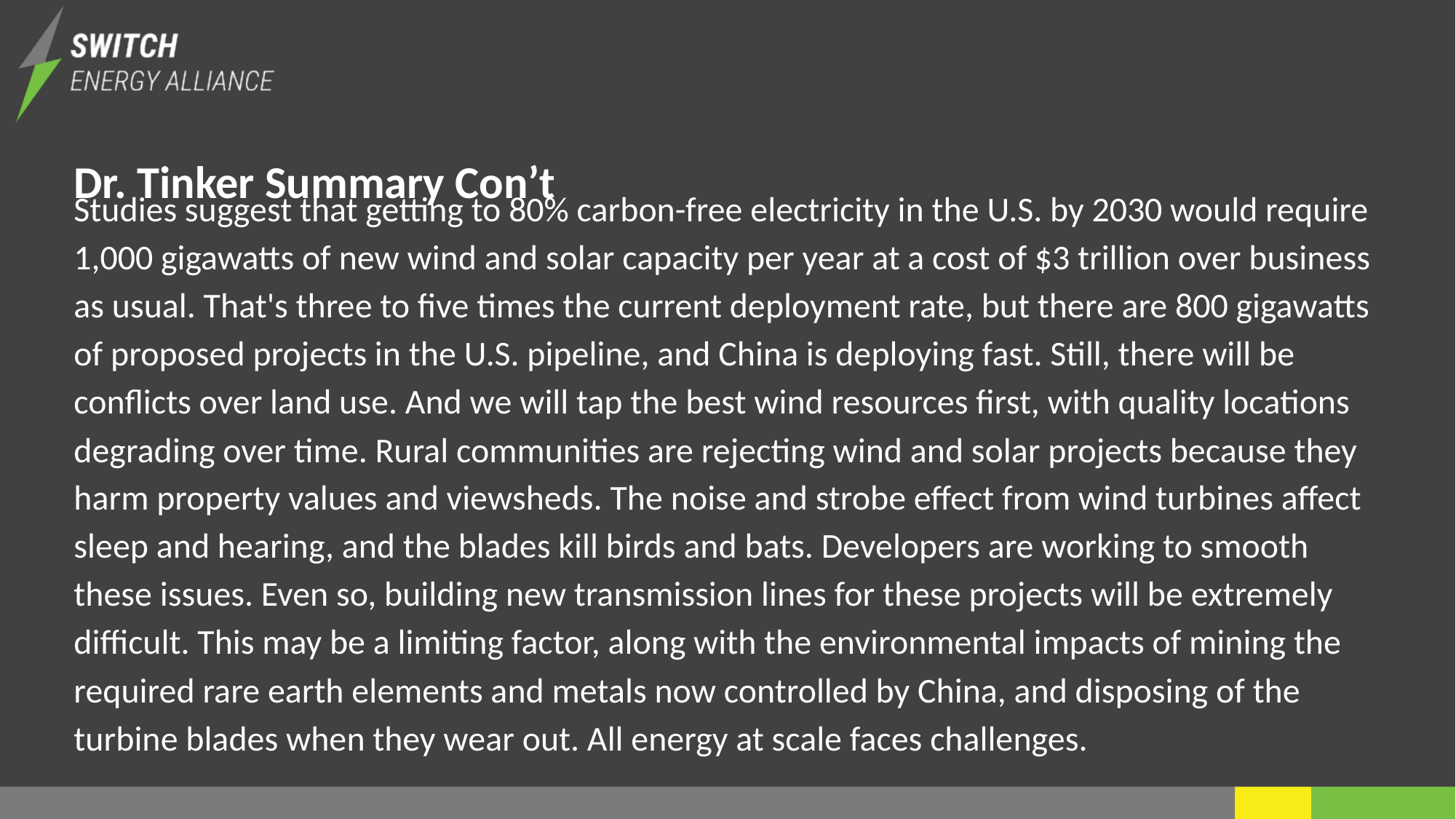

# Dr. Tinker Summary Con’t

Studies suggest that getting to 80% carbon-free electricity in the U.S. by 2030 would require 1,000 gigawatts of new wind and solar capacity per year at a cost of $3 trillion over business as usual. That's three to five times the current deployment rate, but there are 800 gigawatts of proposed projects in the U.S. pipeline, and China is deploying fast. Still, there will be conflicts over land use. And we will tap the best wind resources first, with quality locations degrading over time. Rural communities are rejecting wind and solar projects because they harm property values and viewsheds. The noise and strobe effect from wind turbines affect sleep and hearing, and the blades kill birds and bats. Developers are working to smooth these issues. Even so, building new transmission lines for these projects will be extremely difficult. This may be a limiting factor, along with the environmental impacts of mining the required rare earth elements and metals now controlled by China, and disposing of the turbine blades when they wear out. All energy at scale faces challenges.